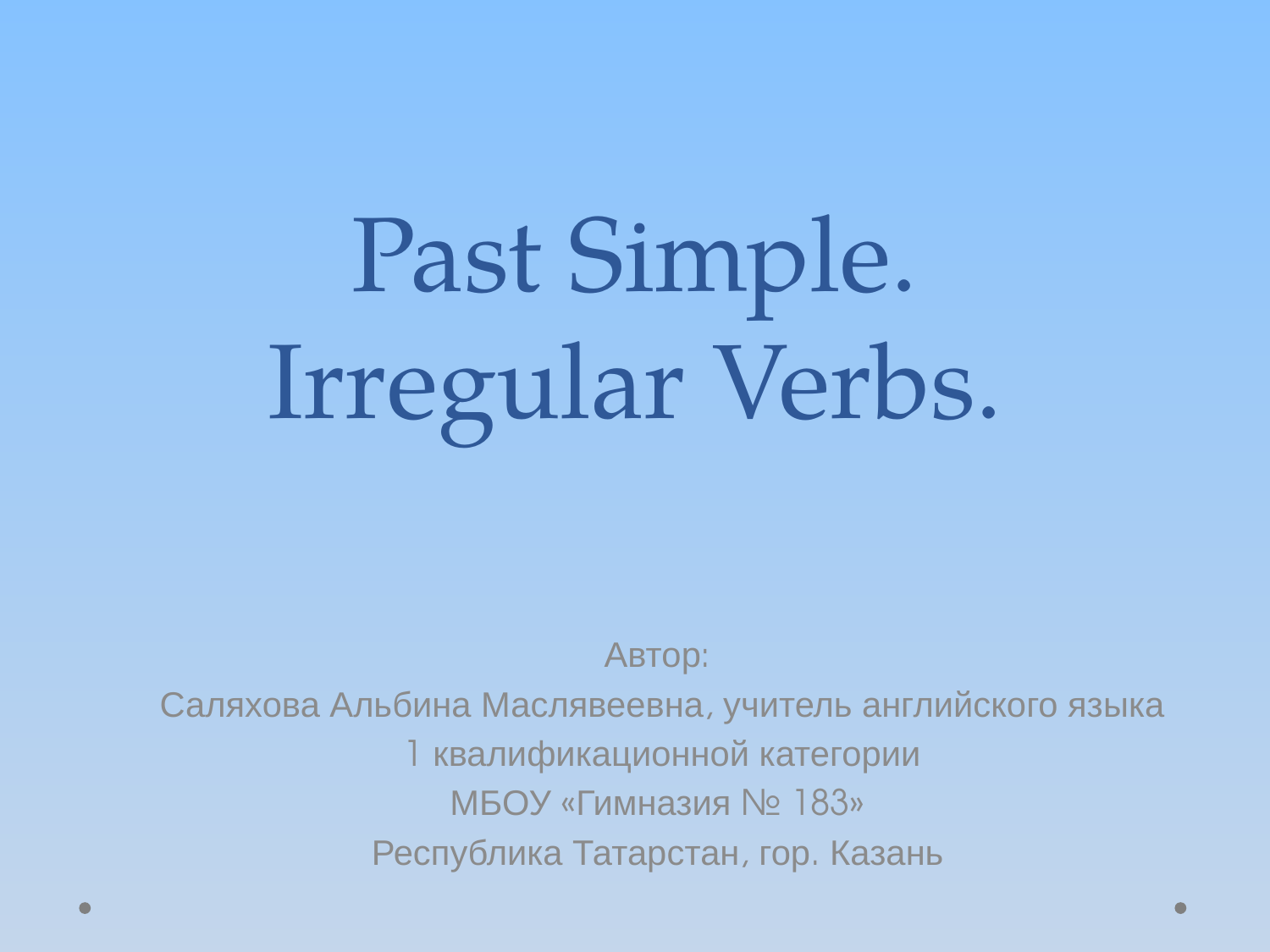

# Past Simple. Irregular Verbs.
Автор:
 Саляхова Альбина Маслявеевна, учитель английского языка
 1 квалификационной категории
МБОУ «Гимназия № 183»
Республика Татарстан, гор. Казань